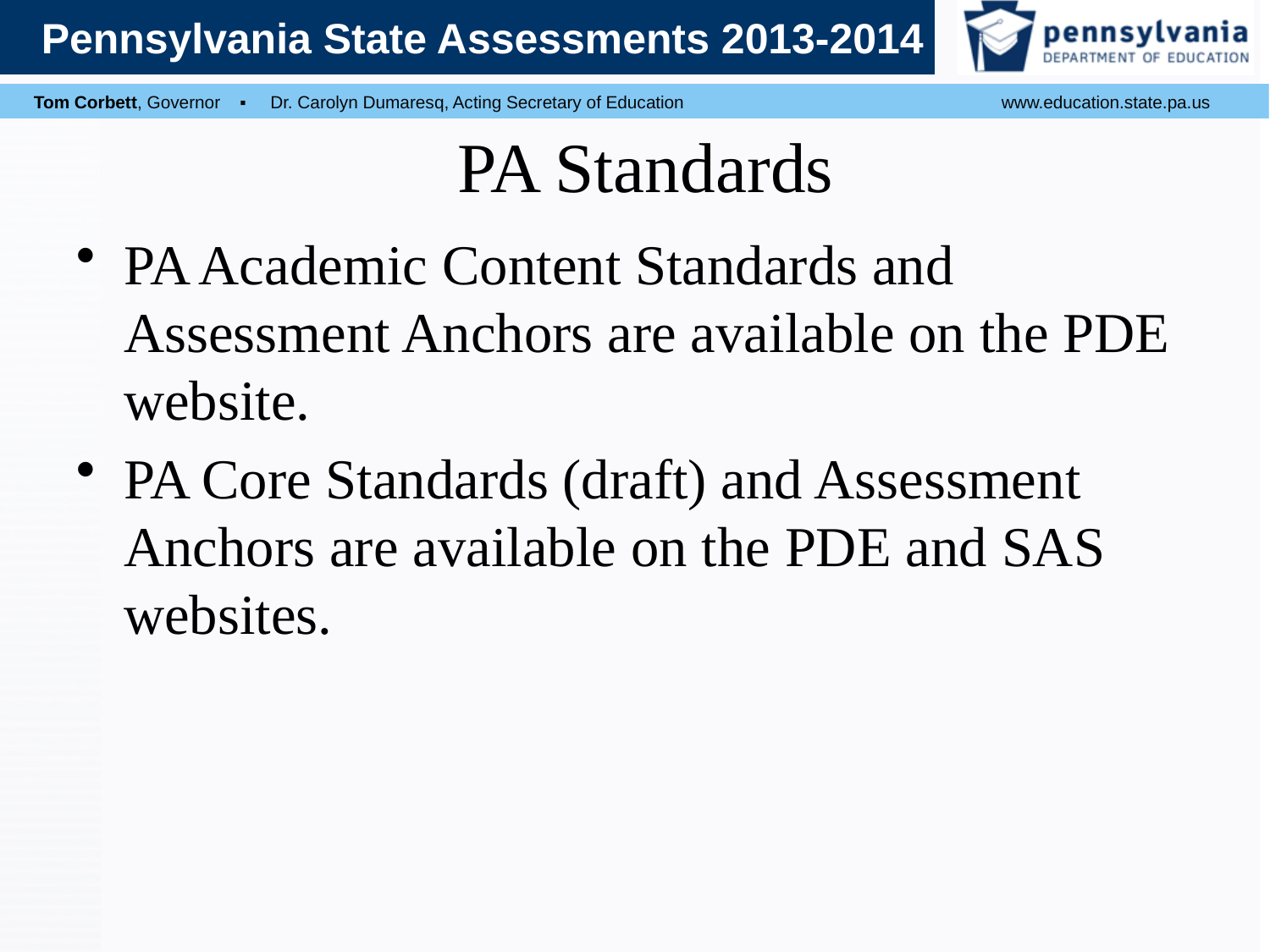

# PA Standards
PA Academic Content Standards and Assessment Anchors are available on the PDE website.
PA Core Standards (draft) and Assessment Anchors are available on the PDE and SAS websites.